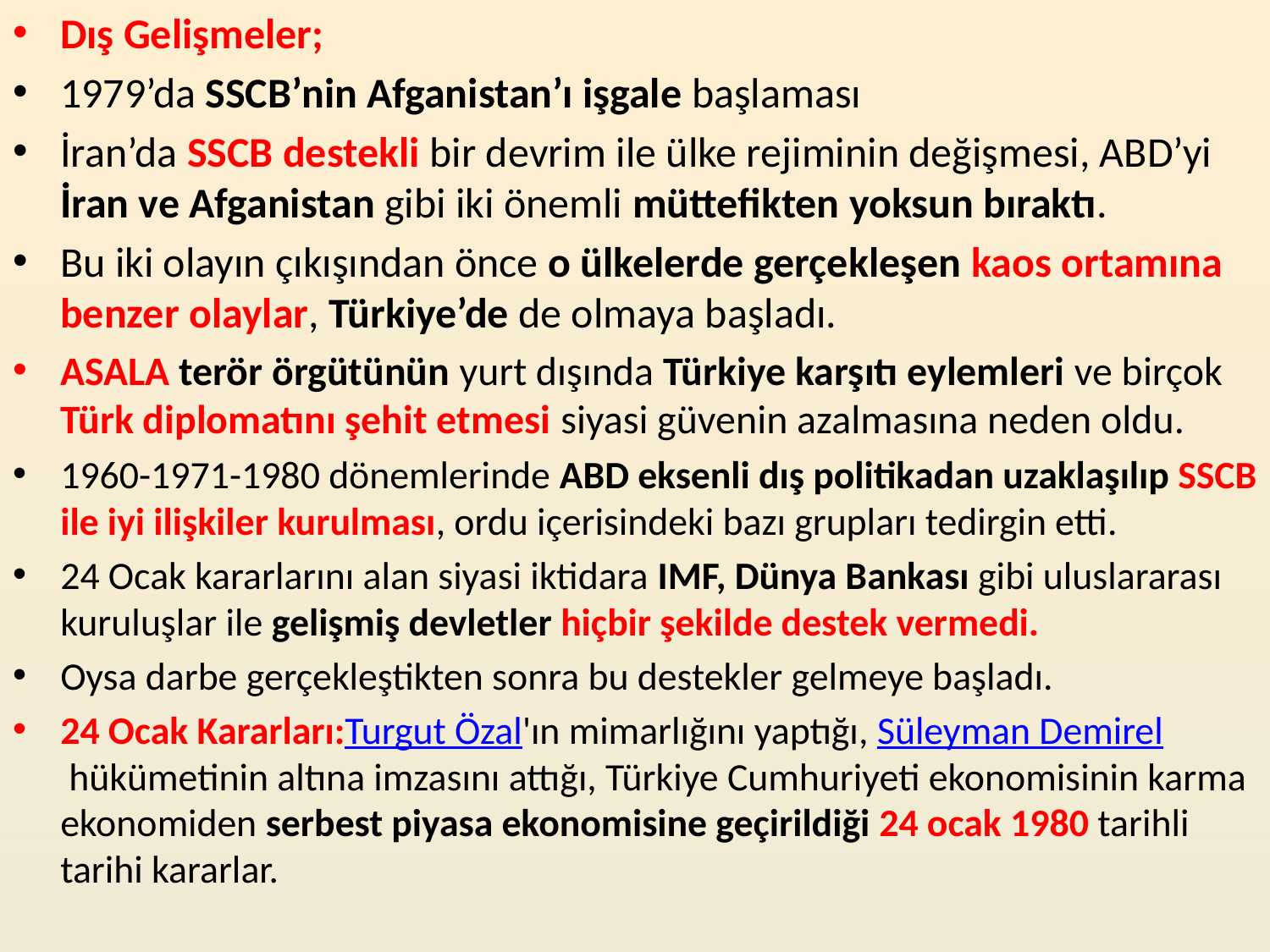

Dış Gelişmeler;
1979’da SSCB’nin Afganistan’ı işgale başlaması
İran’da SSCB destekli bir devrim ile ülke rejiminin değişmesi, ABD’yi İran ve Afganistan gibi iki önemli müttefikten yoksun bıraktı.
Bu iki olayın çıkışından önce o ülkelerde gerçekleşen kaos ortamına benzer olaylar, Türkiye’de de olmaya başladı.
ASALA terör örgütünün yurt dışında Türkiye karşıtı eylemleri ve birçok Türk diplomatını şehit etmesi siyasi güvenin azalmasına neden oldu.
1960-1971-1980 dönemlerinde ABD eksenli dış politikadan uzaklaşılıp SSCB ile iyi ilişkiler kurulması, ordu içerisindeki bazı grupları tedirgin etti.
24 Ocak kararlarını alan siyasi iktidara IMF, Dünya Bankası gibi uluslararası kuruluşlar ile gelişmiş devletler hiçbir şekilde destek vermedi.
Oysa darbe gerçekleştikten sonra bu destekler gelmeye başladı.
24 Ocak Kararları:Turgut Özal'ın mimarlığını yaptığı, Süleyman Demirel hükümetinin altına imzasını attığı, Türkiye Cumhuriyeti ekonomisinin karma ekonomiden serbest piyasa ekonomisine geçirildiği 24 ocak 1980 tarihli tarihi kararlar.